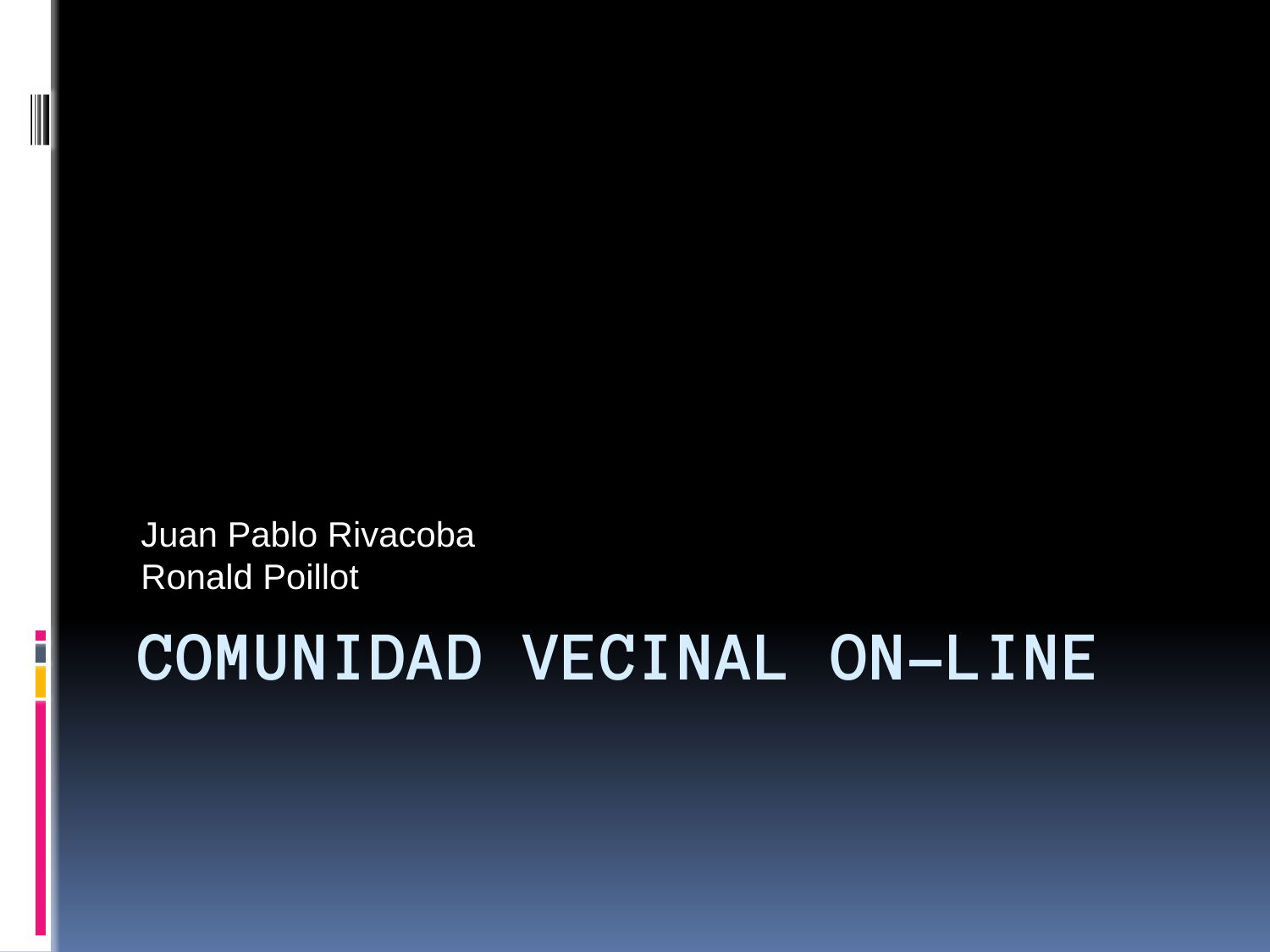

Juan Pablo Rivacoba
Ronald Poillot
# Comunidad Vecinal On-Line